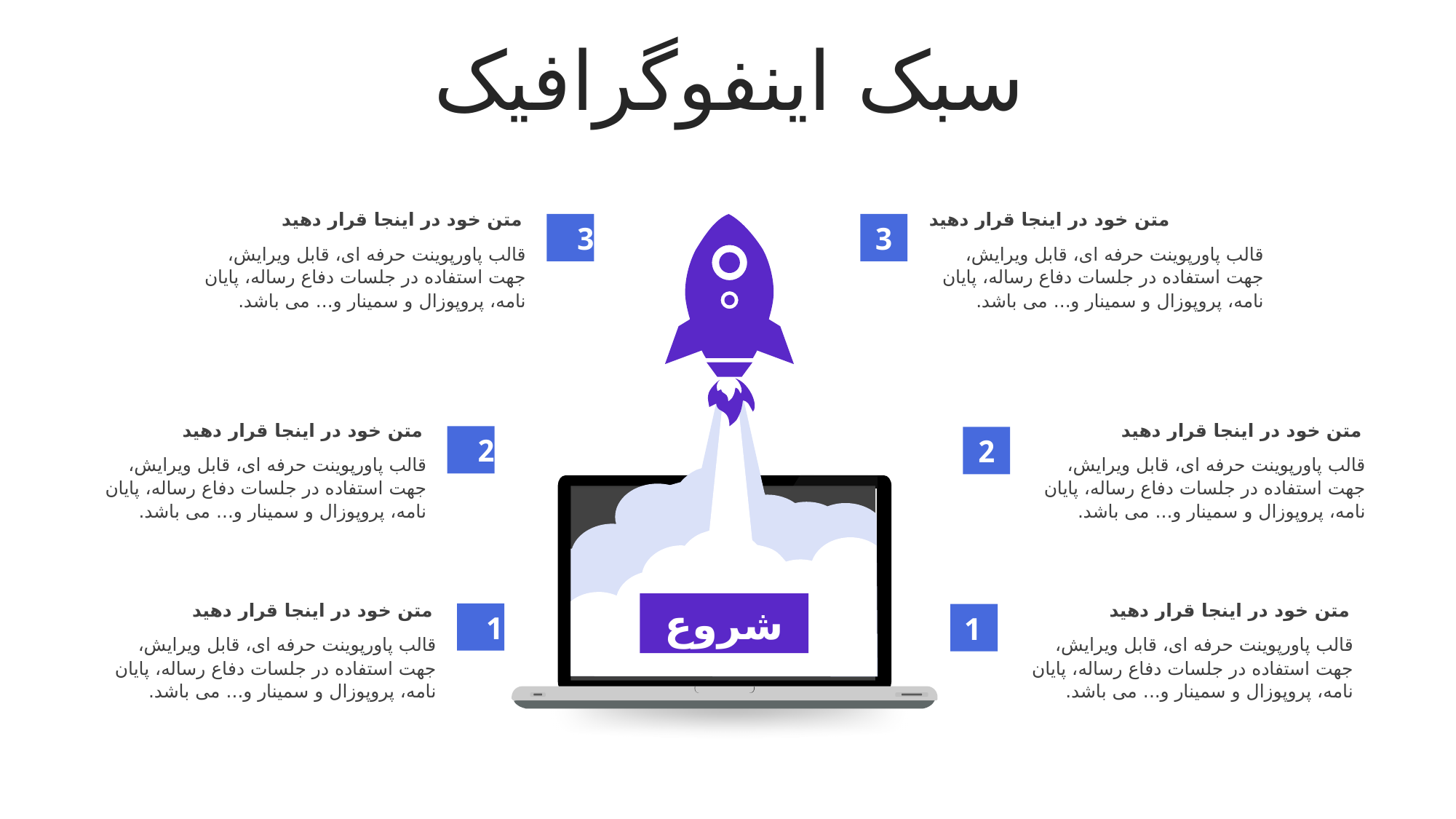

سبک اینفوگرافیک
متن خود در اینجا قرار دهید
قالب پاورپوینت حرفه ای، قابل ویرایش، جهت استفاده در جلسات دفاع رساله، پایان نامه، پروپوزال و سمینار و... می باشد.
متن خود در اینجا قرار دهید

قالب پاورپوینت حرفه ای، قابل ویرایش، جهت استفاده در جلسات دفاع رساله، پایان نامه، پروپوزال و سمینار و... می باشد.

3
3

متن خود در اینجا قرار دهید
قالب پاورپوینت حرفه ای، قابل ویرایش، جهت استفاده در جلسات دفاع رساله، پایان نامه، پروپوزال و سمینار و... می باشد.
متن خود در اینجا قرار دهید
قالب پاورپوینت حرفه ای، قابل ویرایش، جهت استفاده در جلسات دفاع رساله، پایان نامه، پروپوزال و سمینار و... می باشد.

2
2

شروع
متن خود در اینجا قرار دهید
قالب پاورپوینت حرفه ای، قابل ویرایش، جهت استفاده در جلسات دفاع رساله، پایان نامه، پروپوزال و سمینار و... می باشد.
متن خود در اینجا قرار دهید
قالب پاورپوینت حرفه ای، قابل ویرایش، جهت استفاده در جلسات دفاع رساله، پایان نامه، پروپوزال و سمینار و... می باشد.

1
1